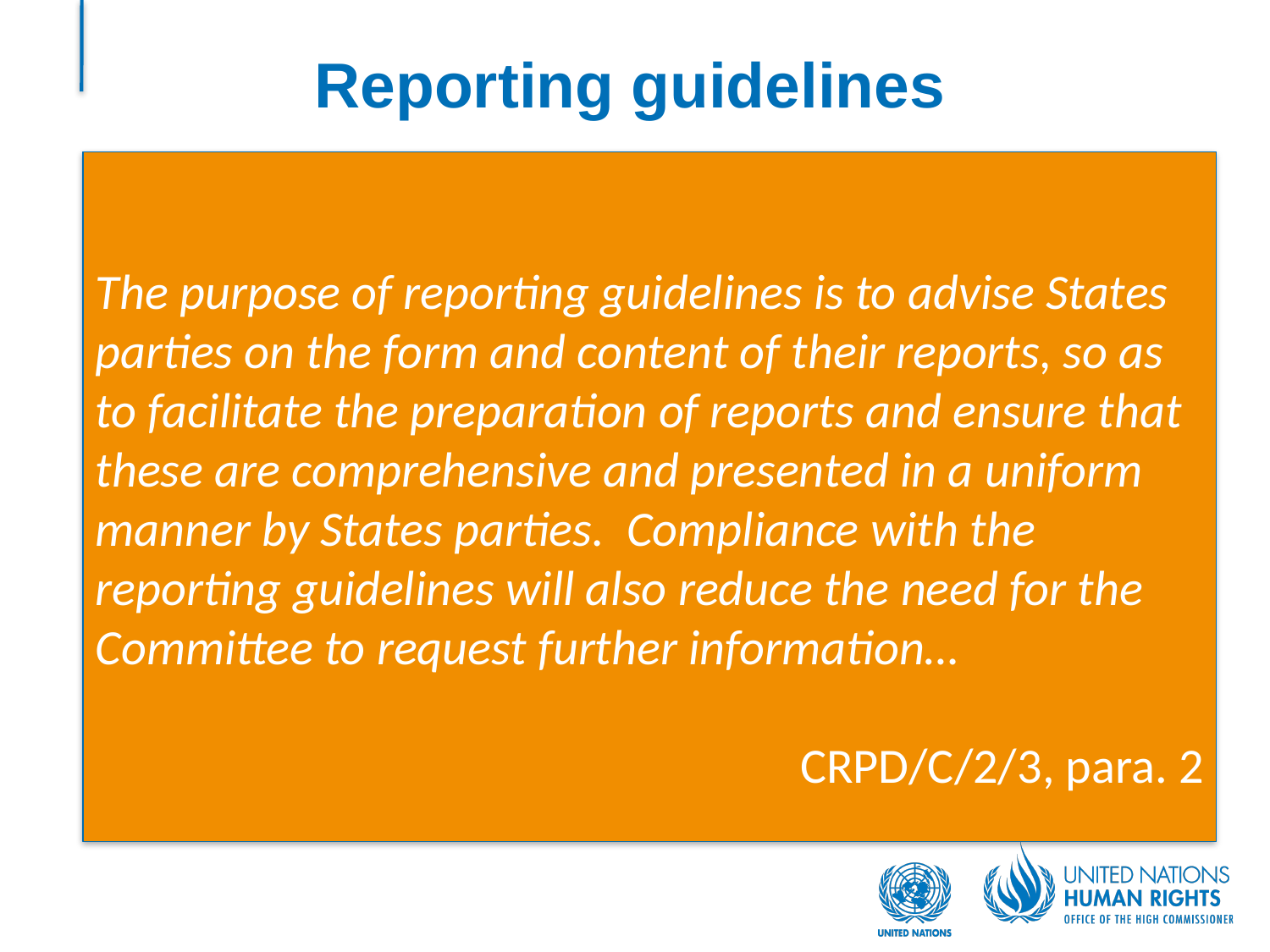

# Reporting guidelines

The purpose of reporting guidelines is to advise States parties on the form and content of their reports, so as to facilitate the preparation of reports and ensure that these are comprehensive and presented in a uniform manner by States parties.  Compliance with the reporting guidelines will also reduce the need for the Committee to request further information…

CRPD/C/2/3, para. 2